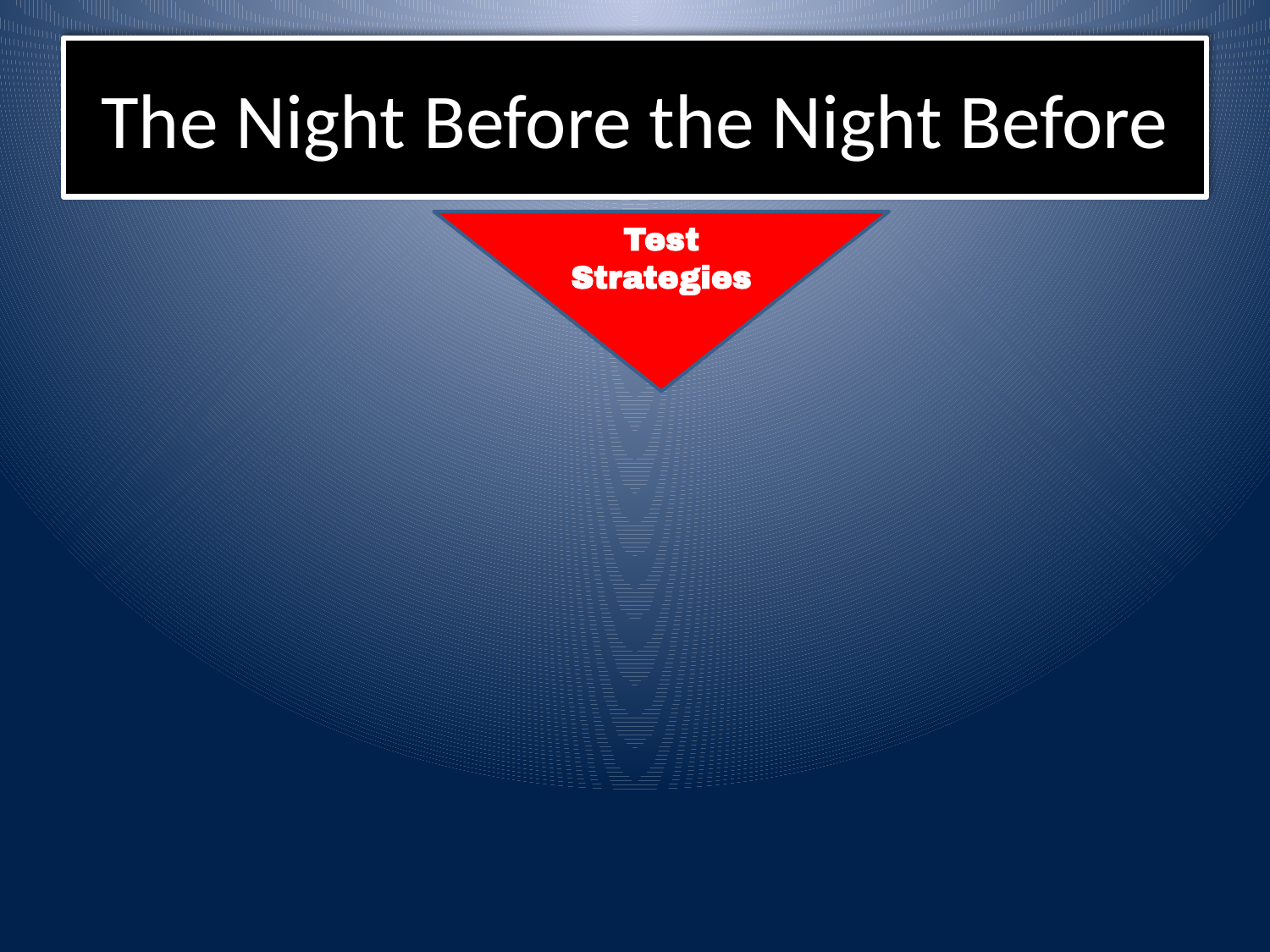

# The Night Before the Night Before
Test Strategies